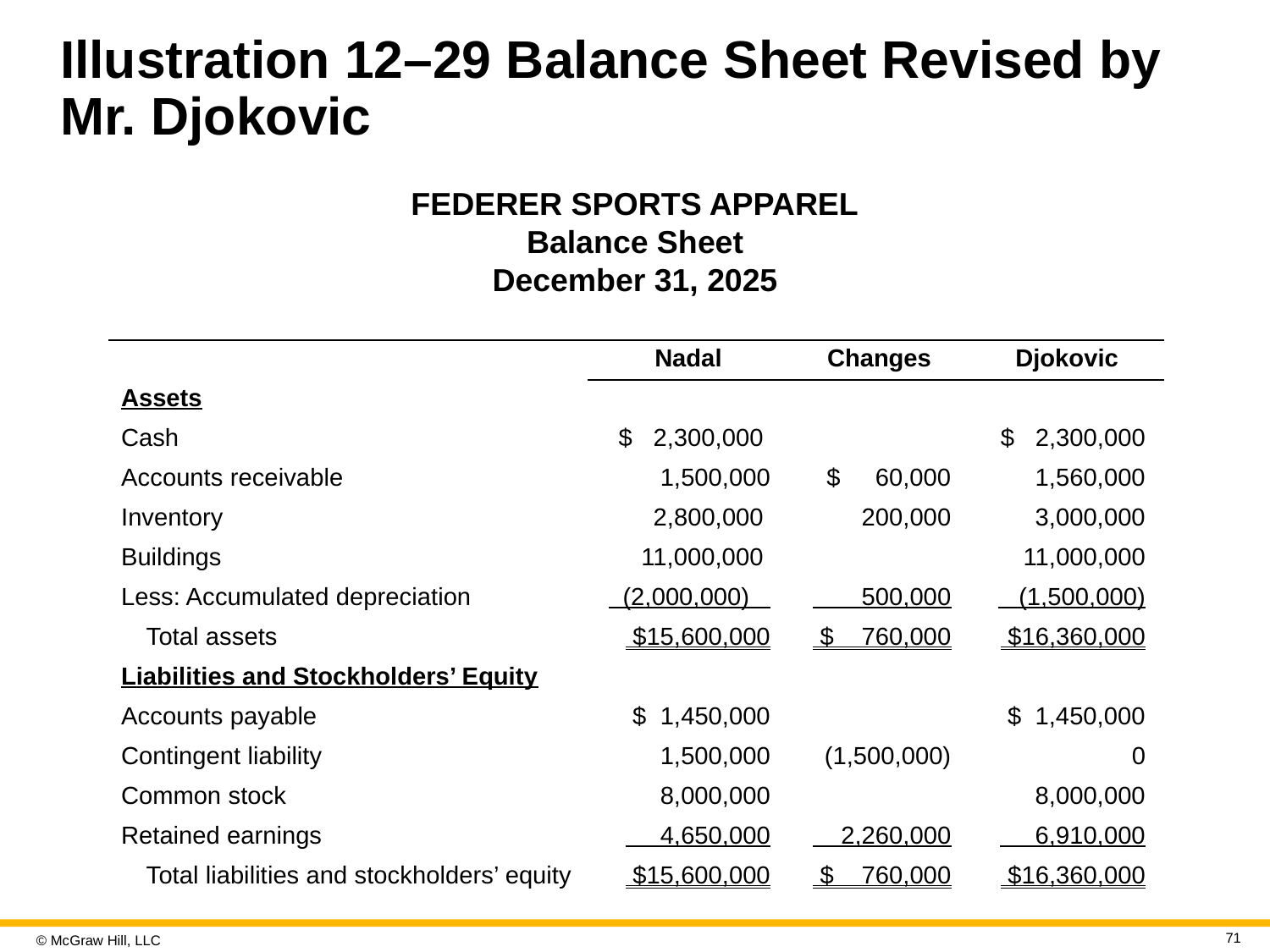

# Illustration 12–29 Balance Sheet Revised by Mr. Djokovic
FEDERER SPORTS APPAREL
Balance Sheet
December 31, 2025
|  | Nadal | Changes | Djokovic |
| --- | --- | --- | --- |
| Assets |  |  |  |
| Cash | $ 2,300,000 |  | $ 2,300,000 |
| Accounts receivable | 1,500,000 | $ 60,000 | 1,560,000 |
| Inventory | 2,800,000 | 200,000 | 3,000,000 |
| Buildings | 11,000,000 |  | 11,000,000 |
| Less: Accumulated depreciation | (2,000,000) | 500,000 | (1,500,000) |
| Total assets | $15,600,000 | $ 760,000 | $16,360,000 |
| Liabilities and Stockholders’ Equity |  |  |  |
| Accounts payable | $ 1,450,000 |  | $ 1,450,000 |
| Contingent liability | 1,500,000 | (1,500,000) | 0 |
| Common stock | 8,000,000 |  | 8,000,000 |
| Retained earnings | 4,650,000 | 2,260,000 | 6,910,000 |
| Total liabilities and stockholders’ equity | $15,600,000 | $ 760,000 | $16,360,000 |
71